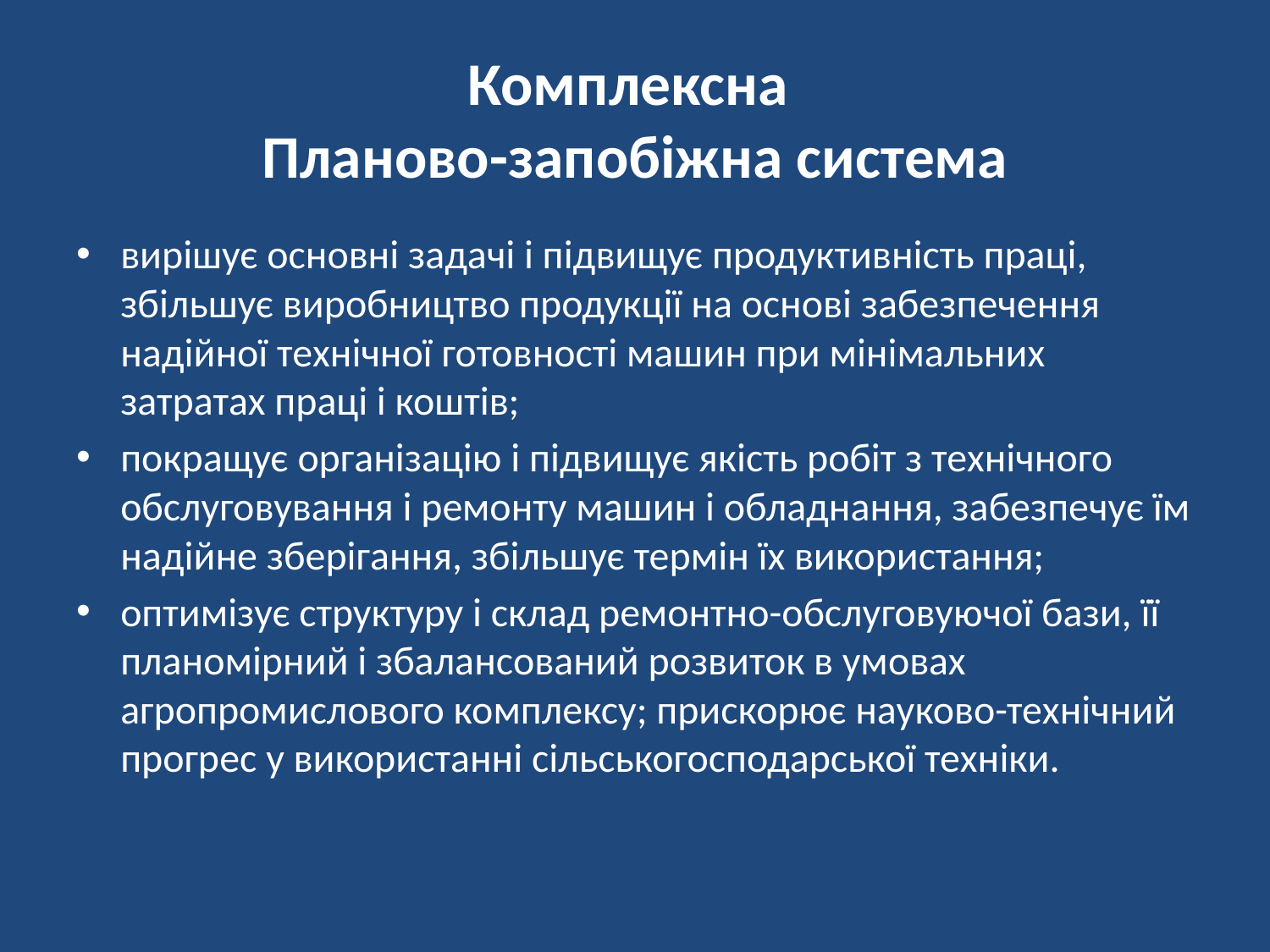

# Комплексна Планово-запобіжна система
вирішує основні задачі і підвищує продуктивність праці, збільшує виробництво продукції на основі забезпечення надійної технічної готовності машин при мінімальних затратах праці і коштів;
покращує організацію і підвищує якість робіт з технічного обслуговування і ремонту машин і обладнання, забезпечує їм надійне зберігання, збільшує термін їх використання;
оптимізує структуру і склад ремонтно-обслуговуючої бази, її планомірний і збалансований розвиток в умовах агропромислового комплексу; прискорює науково-технічний прогрес у використанні сільськогосподарської техніки.